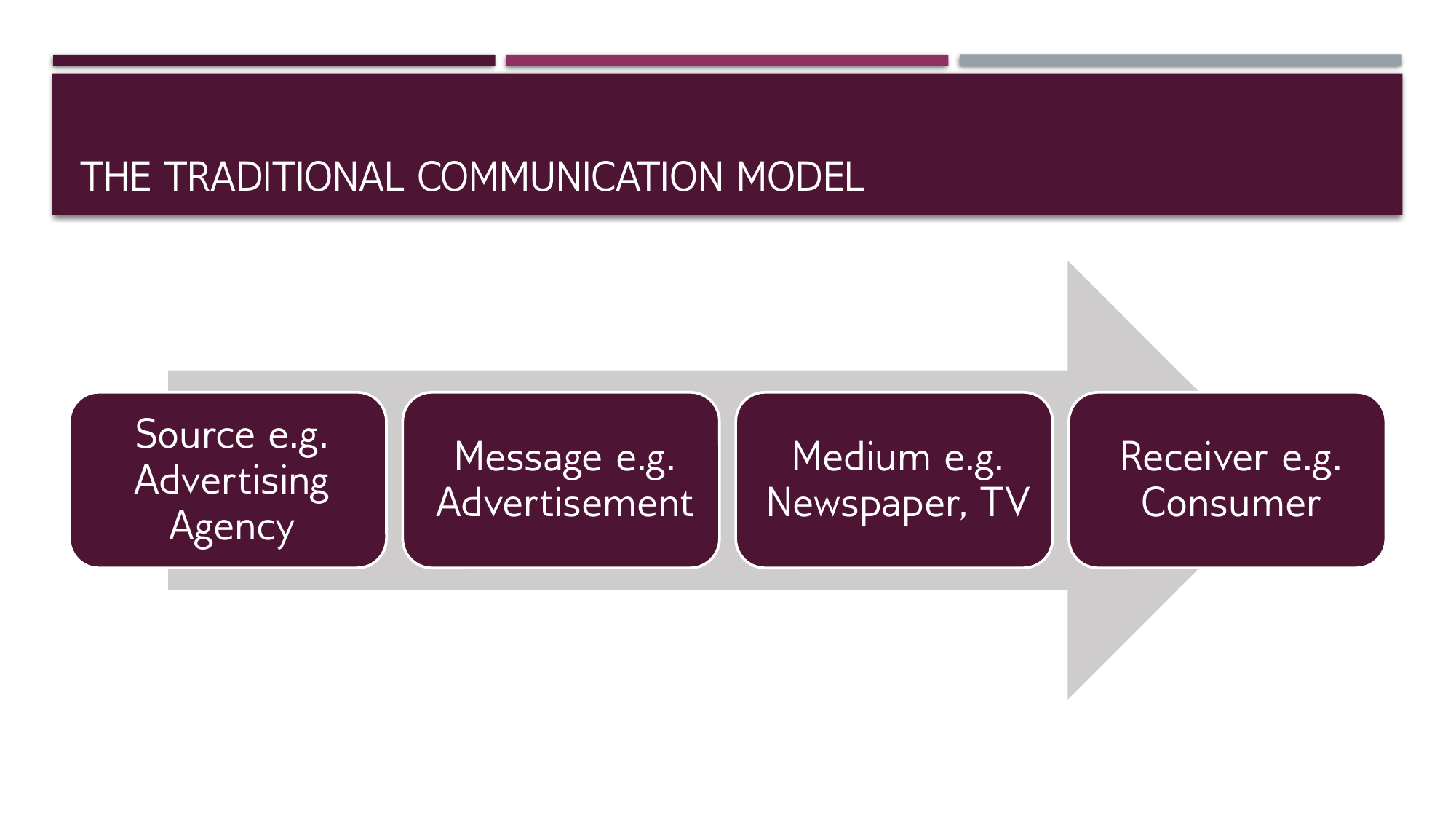

# The traditional communication model
Source e.g. Advertising Agency
Message e.g. Advertisement
Medium e.g. Newspaper, TV
Receiver e.g. Consumer